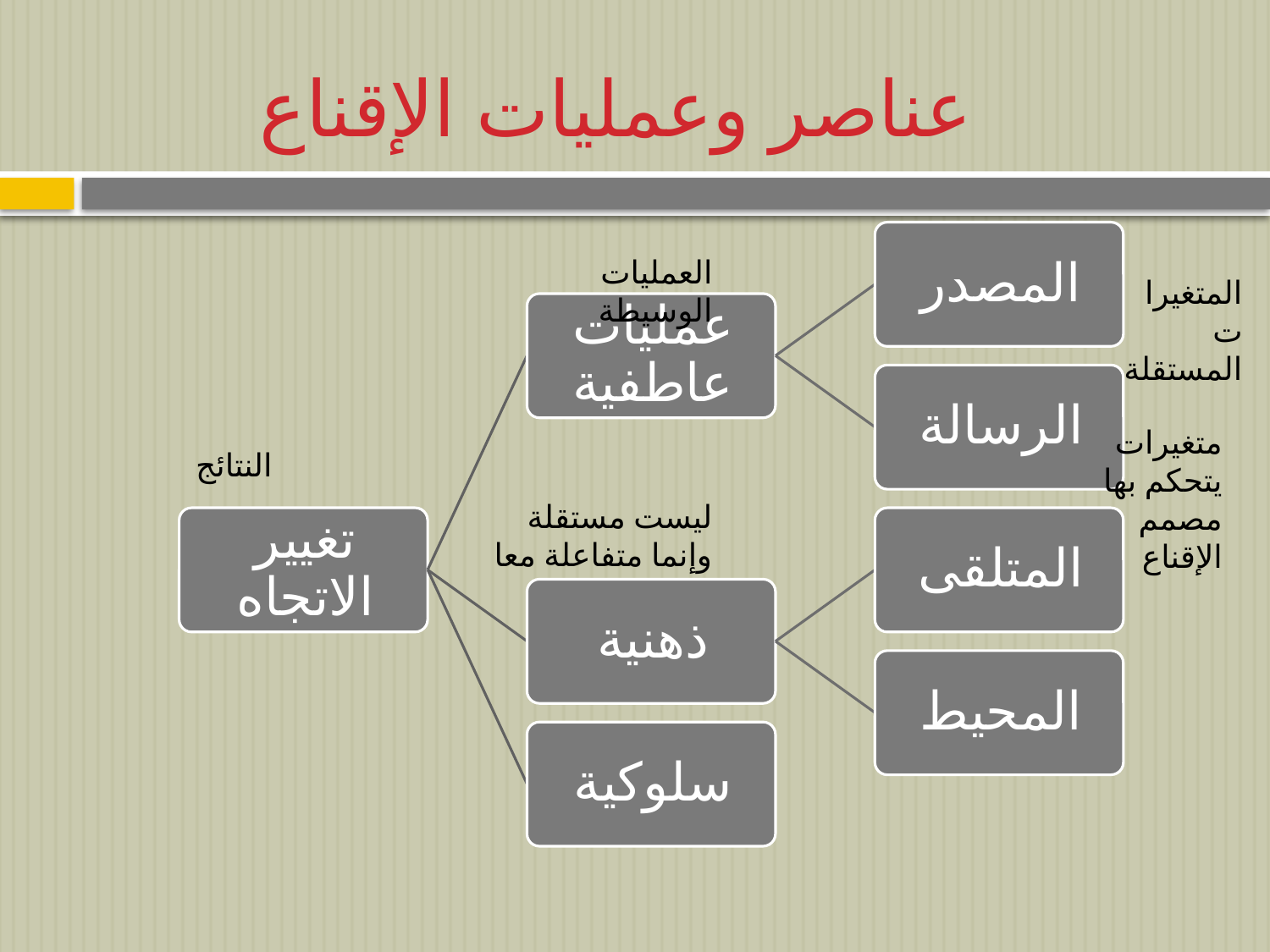

# عناصر وعمليات الإقناع
تغيير الاتجاه

عمليات عاطفية

المصدر

الرسالة

ذهنية

المتلقى

المحيط

سلوكية
العمليات الوسيطة
المتغيرات المستقلة
متغيرات يتحكم بها مصمم الإقناع
النتائج
ليست مستقلة وإنما متفاعلة معا